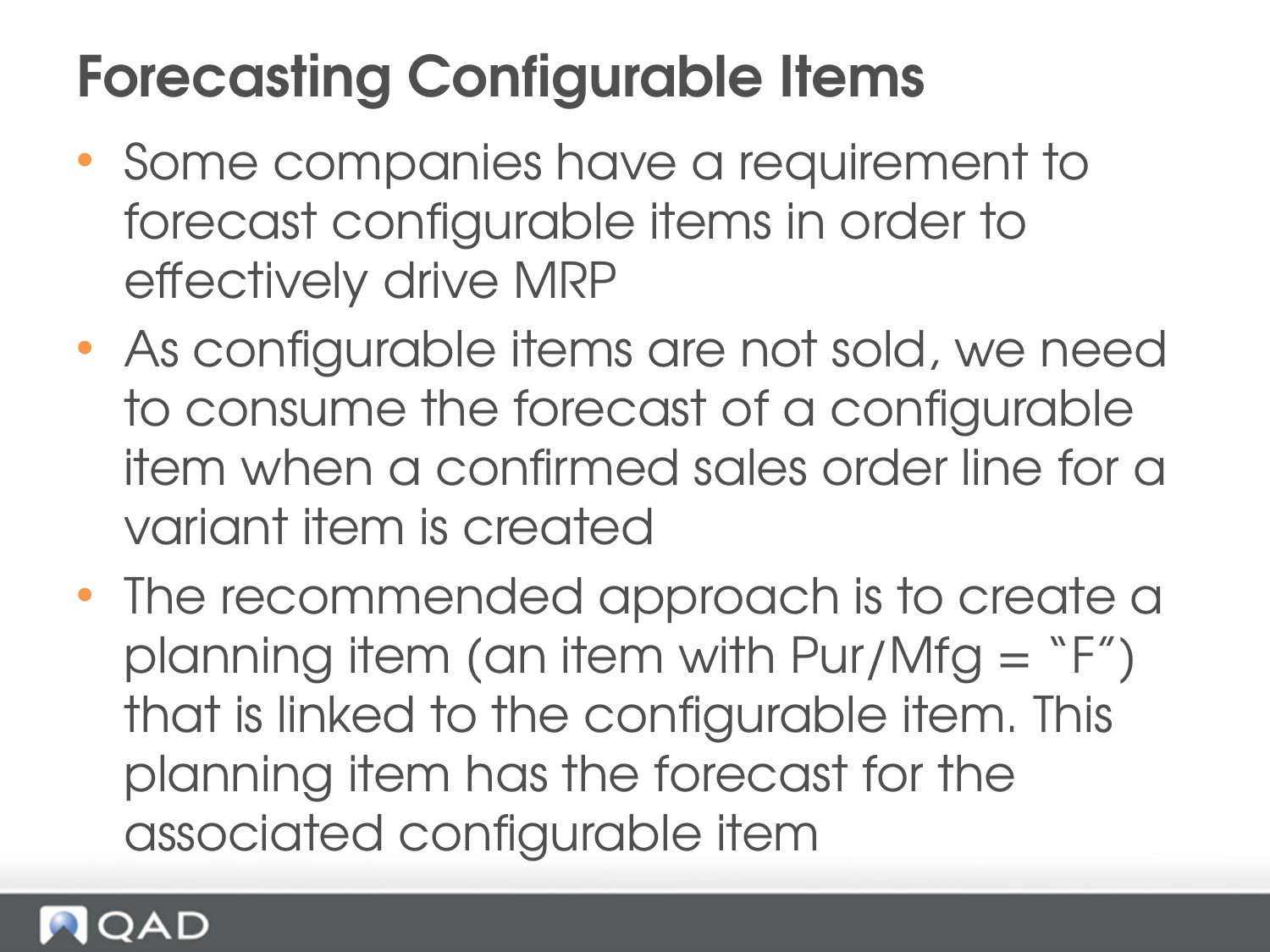

# Forecasting Configurable Items
Some companies have a requirement to forecast configurable items in order to effectively drive MRP
As configurable items are not sold, we need to consume the forecast of a configurable item when a confirmed sales order line for a variant item is created
The recommended approach is to create a planning item (an item with Pur/Mfg = “F”) that is linked to the configurable item. This planning item has the forecast for the associated configurable item